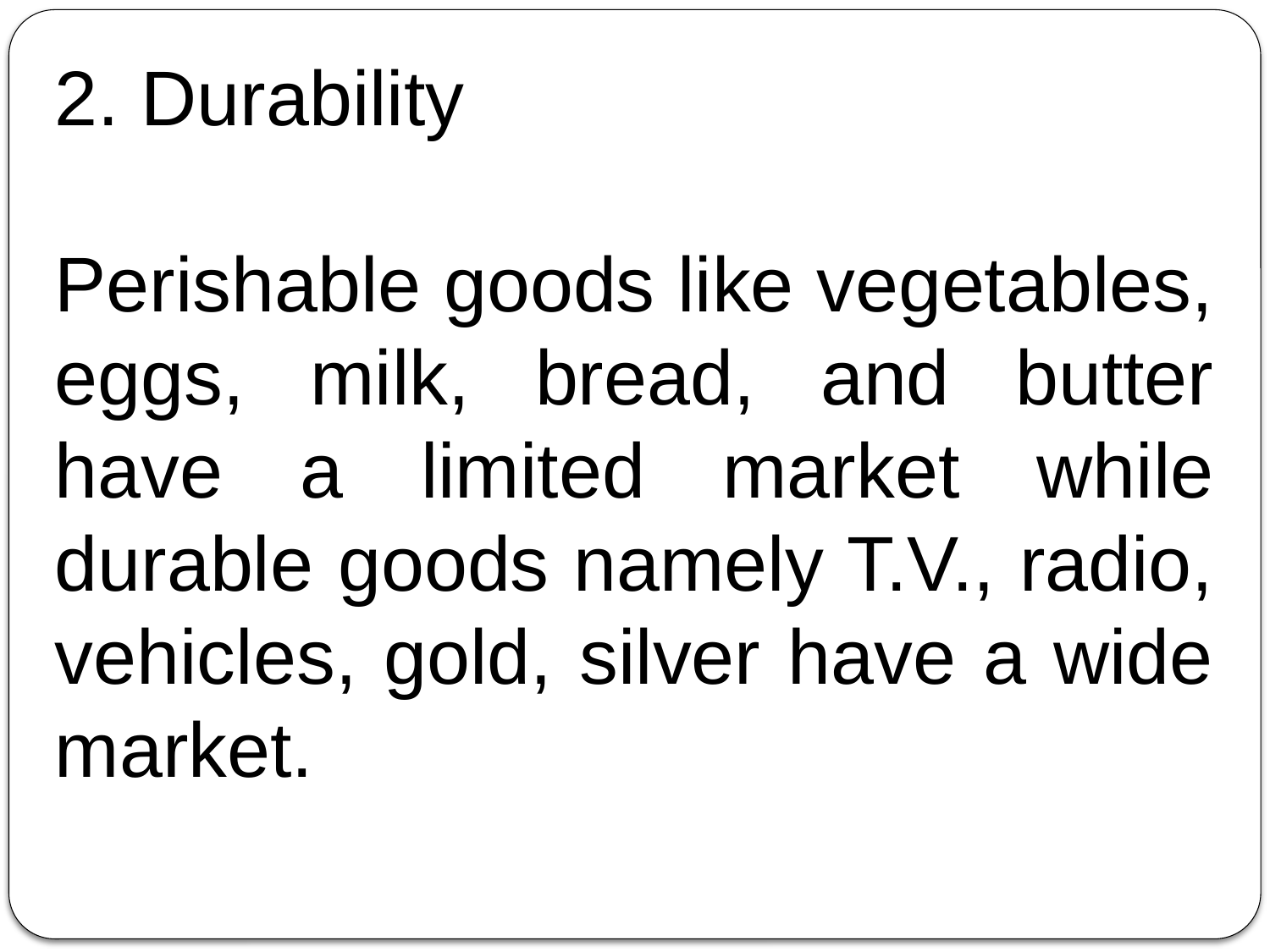

2. Durability

Perishable goods like vegetables, eggs, milk, bread, and butter have a limited market while durable goods namely T.V., radio, vehicles, gold, silver have a wide market.